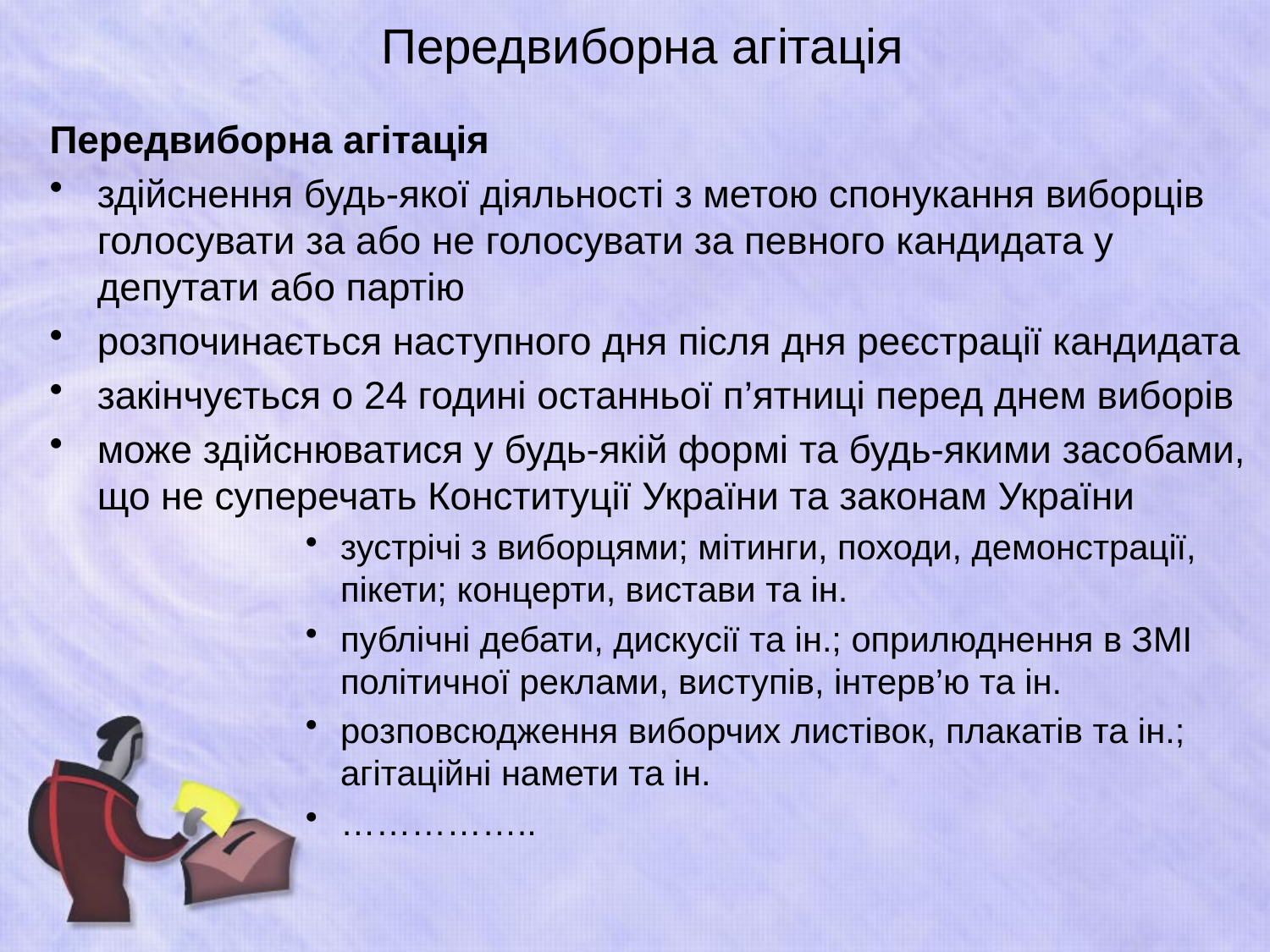

# Передвиборна агітація
Передвиборна агітація
здійснення будь-якої діяльності з метою спонукання виборців голосувати за або не голосувати за певного кандидата у депутати або партію
розпочинається наступного дня після дня реєстрації кандидата
закінчується о 24 годині останньої п’ятниці перед днем виборів
може здійснюватися у будь-якій формі та будь-якими засобами, що не суперечать Конституції України та законам України
зустрічі з виборцями; мітинги, походи, демонстрації, пікети; концерти, вистави та ін.
публічні дебати, дискусії та ін.; оприлюднення в ЗМІ політичної реклами, виступів, інтерв’ю та ін.
розповсюдження виборчих листівок, плакатів та ін.; агітаційні намети та ін.
……………..